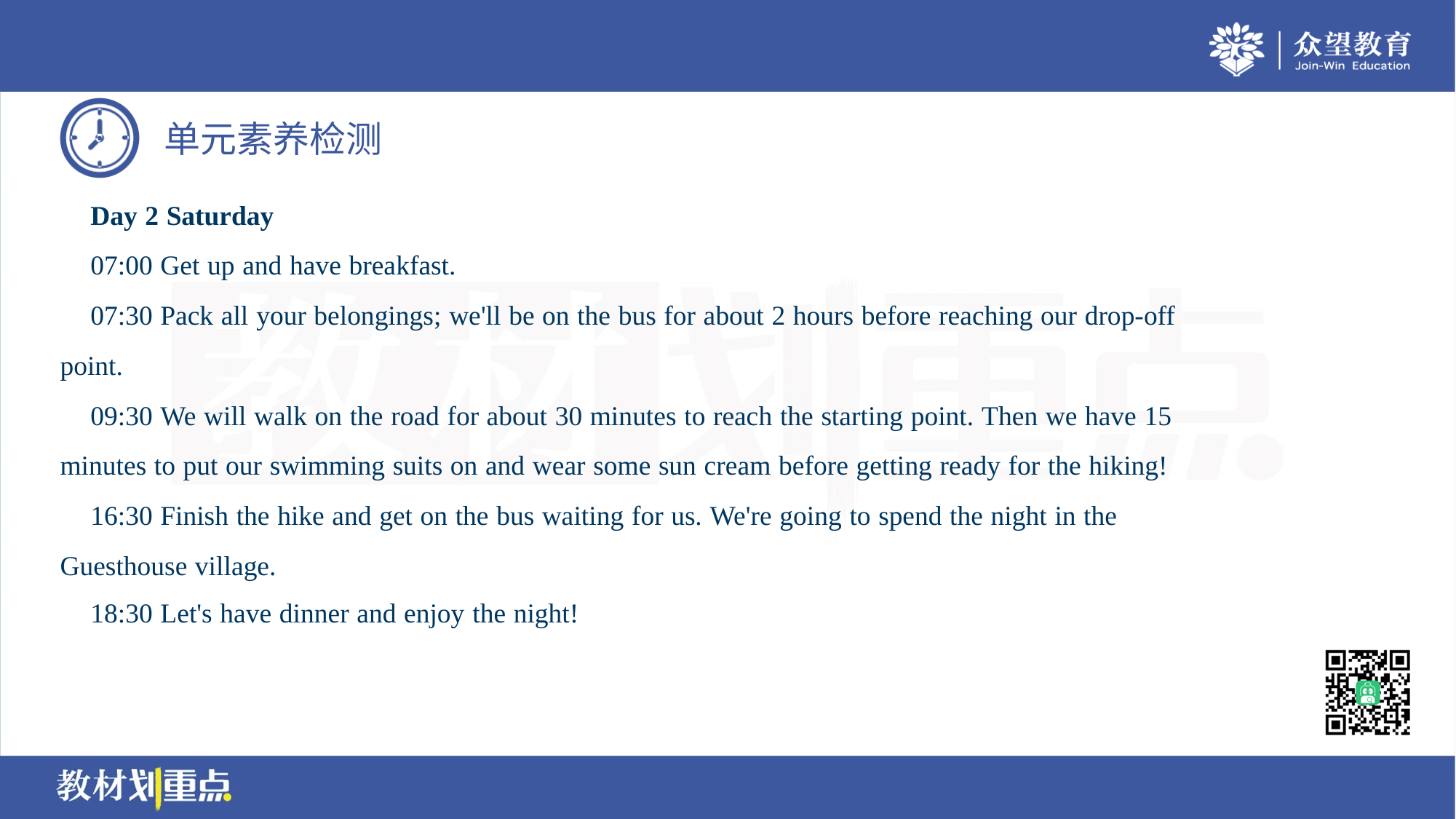

Day 2 Saturday
    07:00 Get up and have breakfast.
    07:30 Pack all your belongings; we'll be on the bus for about 2 hours before reaching our drop-off
point.
    09:30 We will walk on the road for about 30 minutes to reach the starting point. Then we have 15
minutes to put our swimming suits on and wear some sun cream before getting ready for the hiking!
    16:30 Finish the hike and get on the bus waiting for us. We're going to spend the night in the
Guesthouse village.
    18:30 Let's have dinner and enjoy the night!